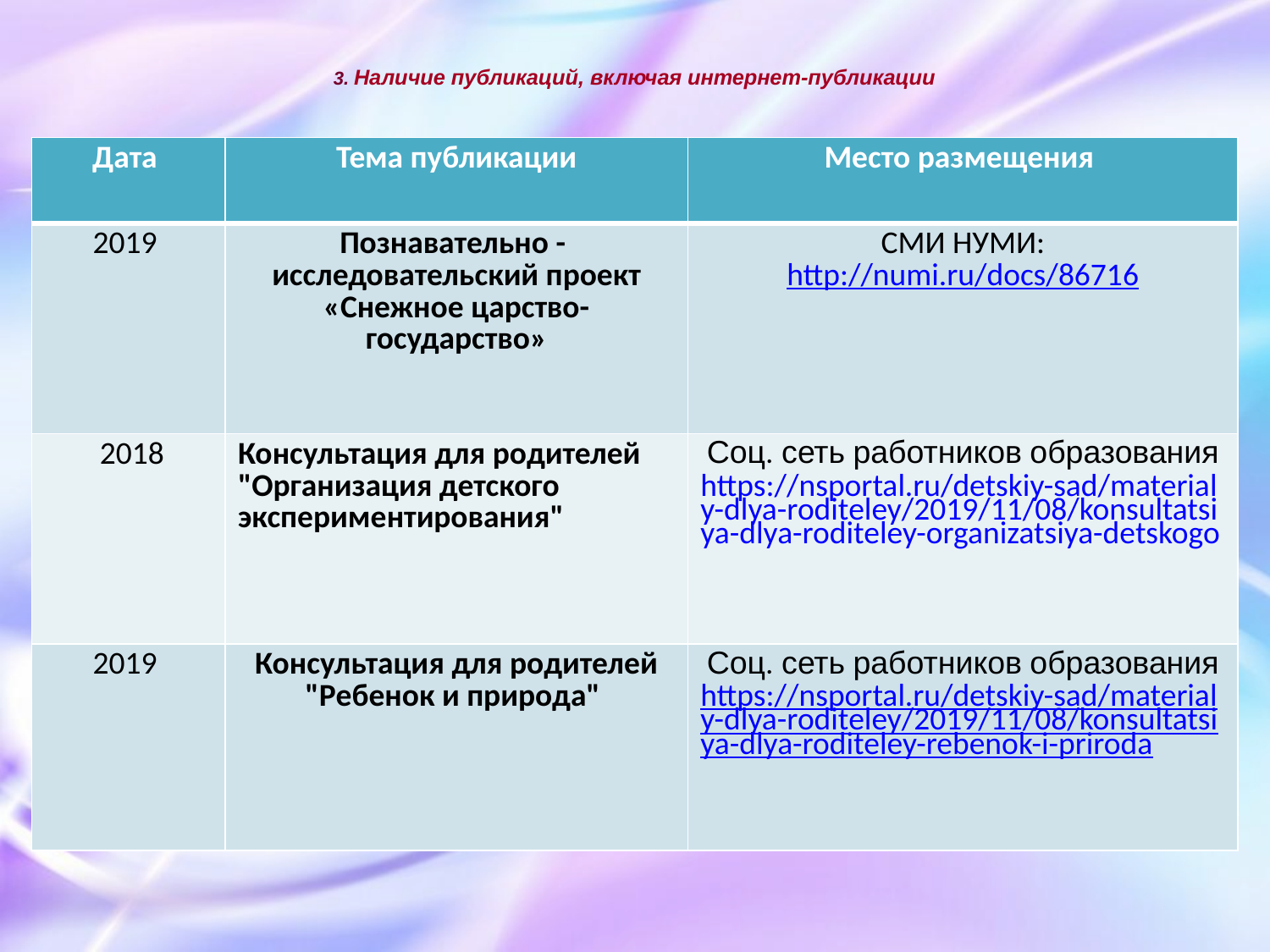

# 3. Наличие публикаций, включая интернет-публикации
| Дата | Тема публикации | Место размещения |
| --- | --- | --- |
| 2019 | Познавательно -  исследовательский проект «Снежное царство-государство» | СМИ НУМИ: http://numi.ru/docs/86716 |
| 2018 | Консультация для родителей "Организация детского экспериментирования" | Соц. сеть работников образования https://nsportal.ru/detskiy-sad/materialy-dlya-roditeley/2019/11/08/konsultatsiya-dlya-roditeley-organizatsiya-detskogo |
| 2019 | Консультация для родителей "Ребенок и природа" | Соц. сеть работников образования https://nsportal.ru/detskiy-sad/materialy-dlya-roditeley/2019/11/08/konsultatsiya-dlya-roditeley-rebenok-i-priroda |